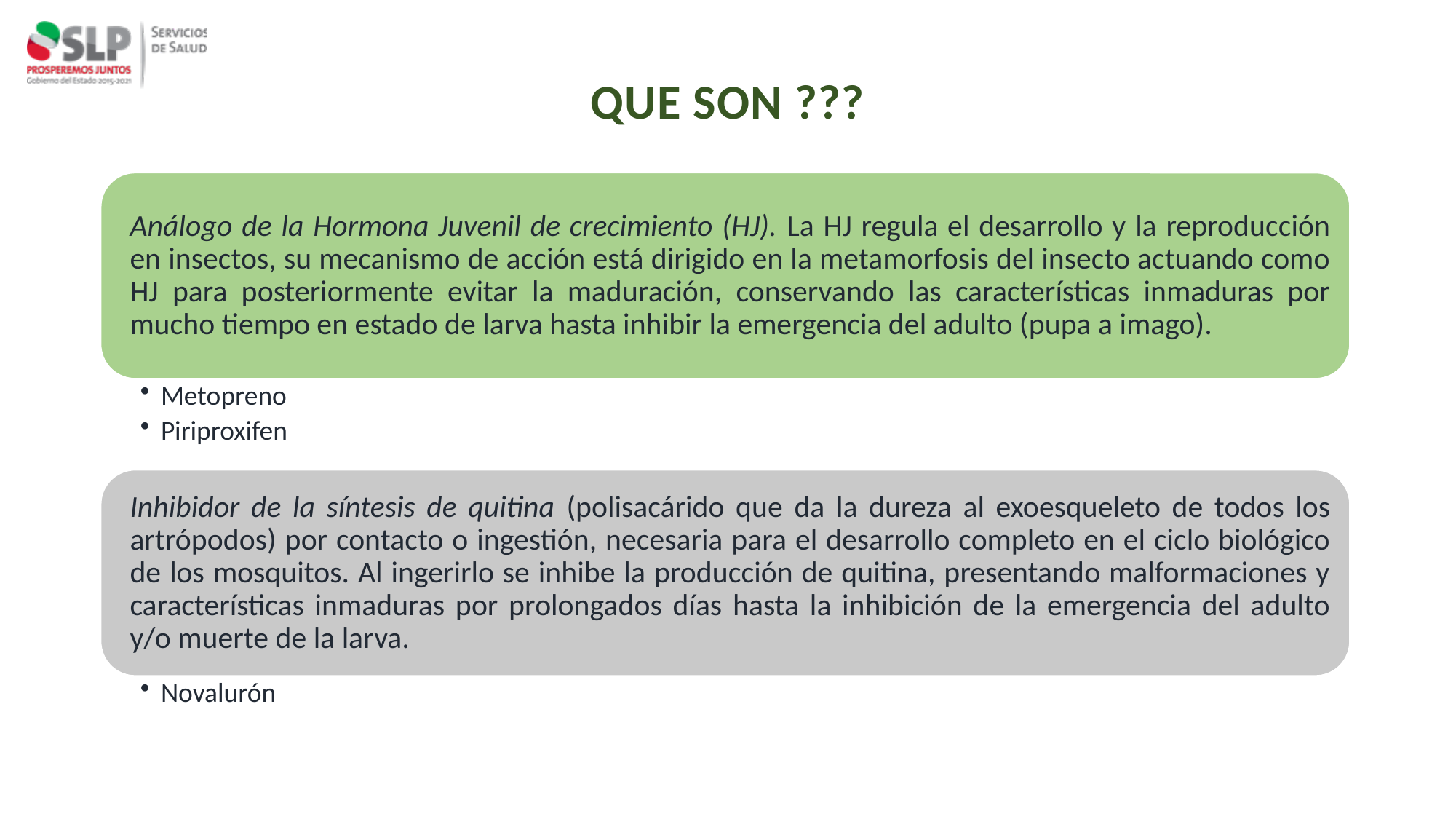

QUE SON ???
Análogo de la Hormona Juvenil de crecimiento (HJ). La HJ regula el desarrollo y la reproducción en insectos, su mecanismo de acción está dirigido en la metamorfosis del insecto actuando como HJ para posteriormente evitar la maduración, conservando las características inmaduras por mucho tiempo en estado de larva hasta inhibir la emergencia del adulto (pupa a imago).
Metopreno
Piriproxifen
Inhibidor de la síntesis de quitina (polisacárido que da la dureza al exoesqueleto de todos los artrópodos) por contacto o ingestión, necesaria para el desarrollo completo en el ciclo biológico de los mosquitos. Al ingerirlo se inhibe la producción de quitina, presentando malformaciones y características inmaduras por prolongados días hasta la inhibición de la emergencia del adulto y/o muerte de la larva.
Novalurón